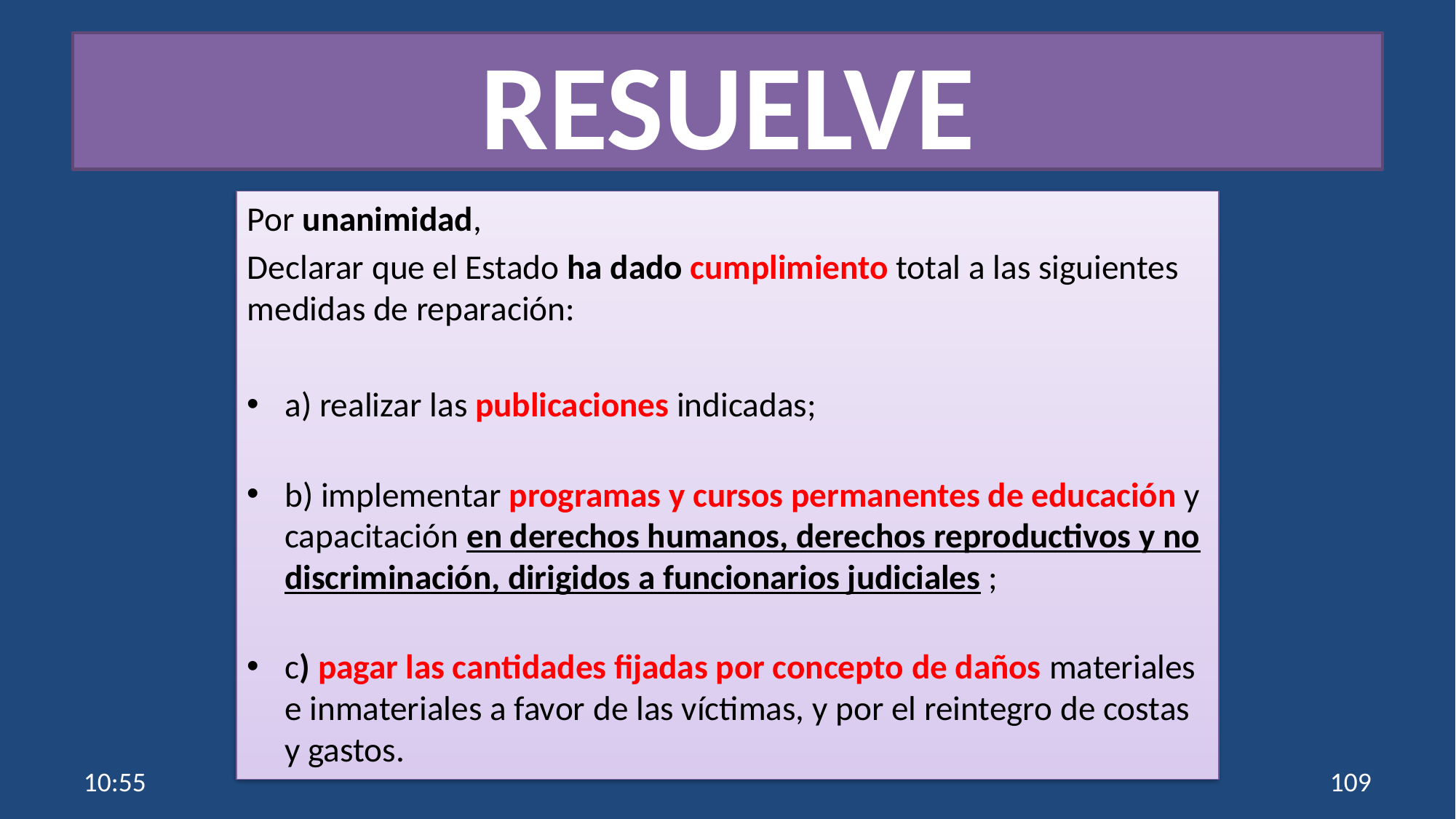

# RESUELVE
Por unanimidad,
Declarar que el Estado ha dado cumplimiento total a las siguientes medidas de reparación:

a) realizar las publicaciones indicadas;
b) implementar programas y cursos permanentes de educación y capacitación en derechos humanos, derechos reproductivos y no discriminación, dirigidos a funcionarios judiciales ;
c) pagar las cantidades fijadas por concepto de daños materiales e inmateriales a favor de las víctimas, y por el reintegro de costas y gastos.

10:55
109